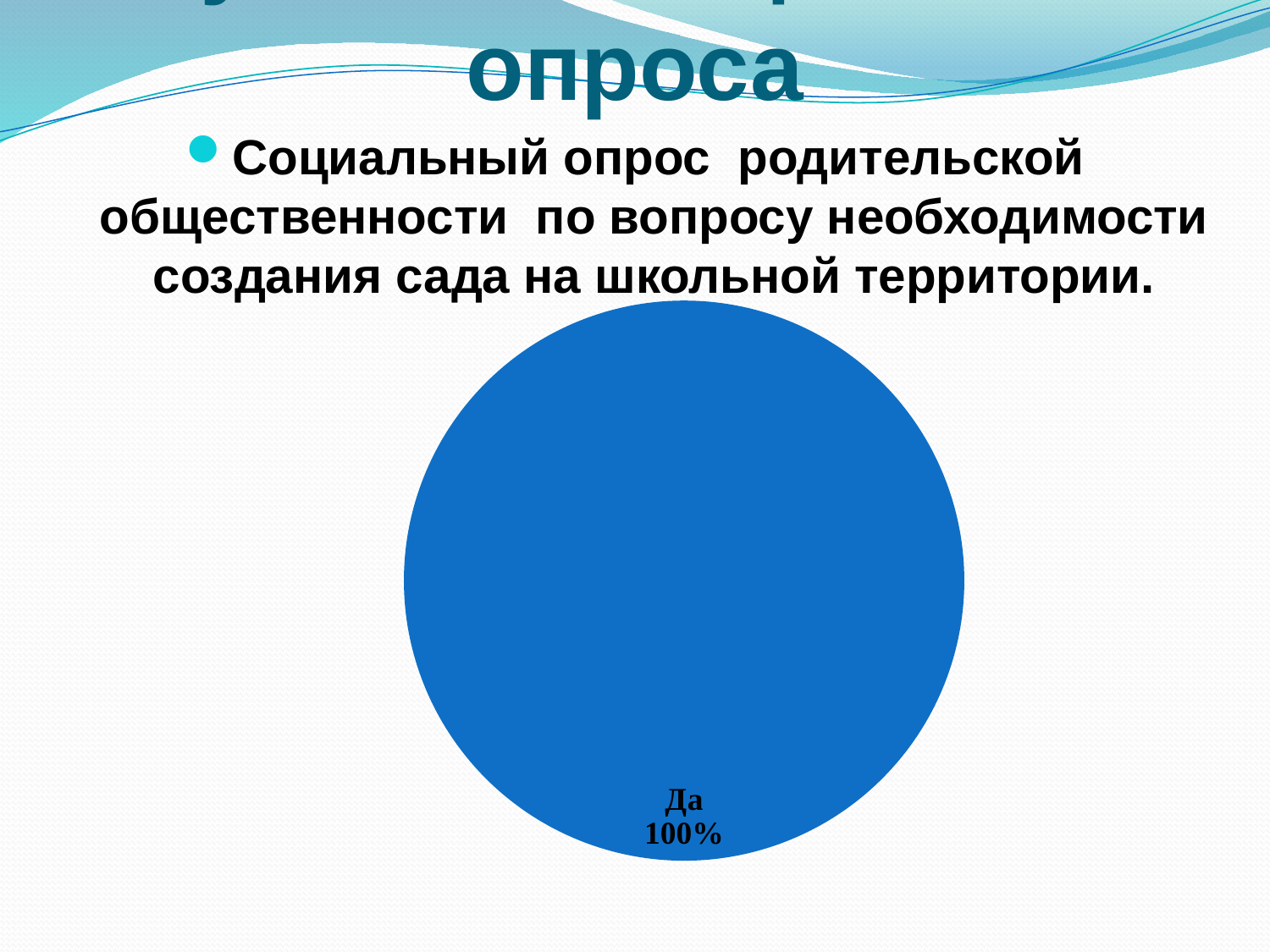

# Результаты социального опроса
Социальный опрос  родительской общественности  по вопросу необходимости создания сада на школьной территории.

### Chart

| Category | Продажи |
|---|---|
| Да | 8.200000000000001 |
| Нет | None |